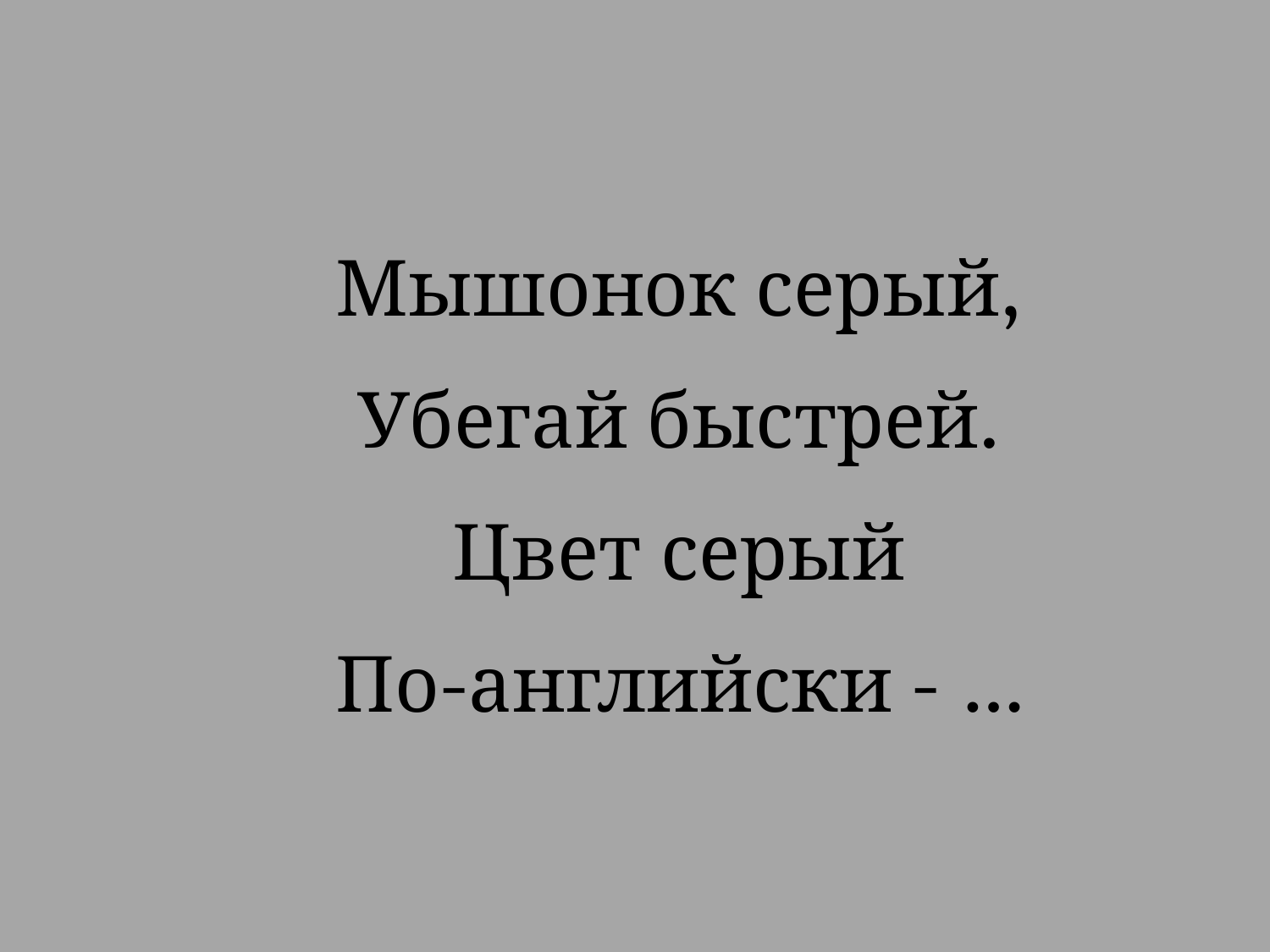

Мышонок серый,
Убегай быстрей.
Цвет серый
По-английски - …